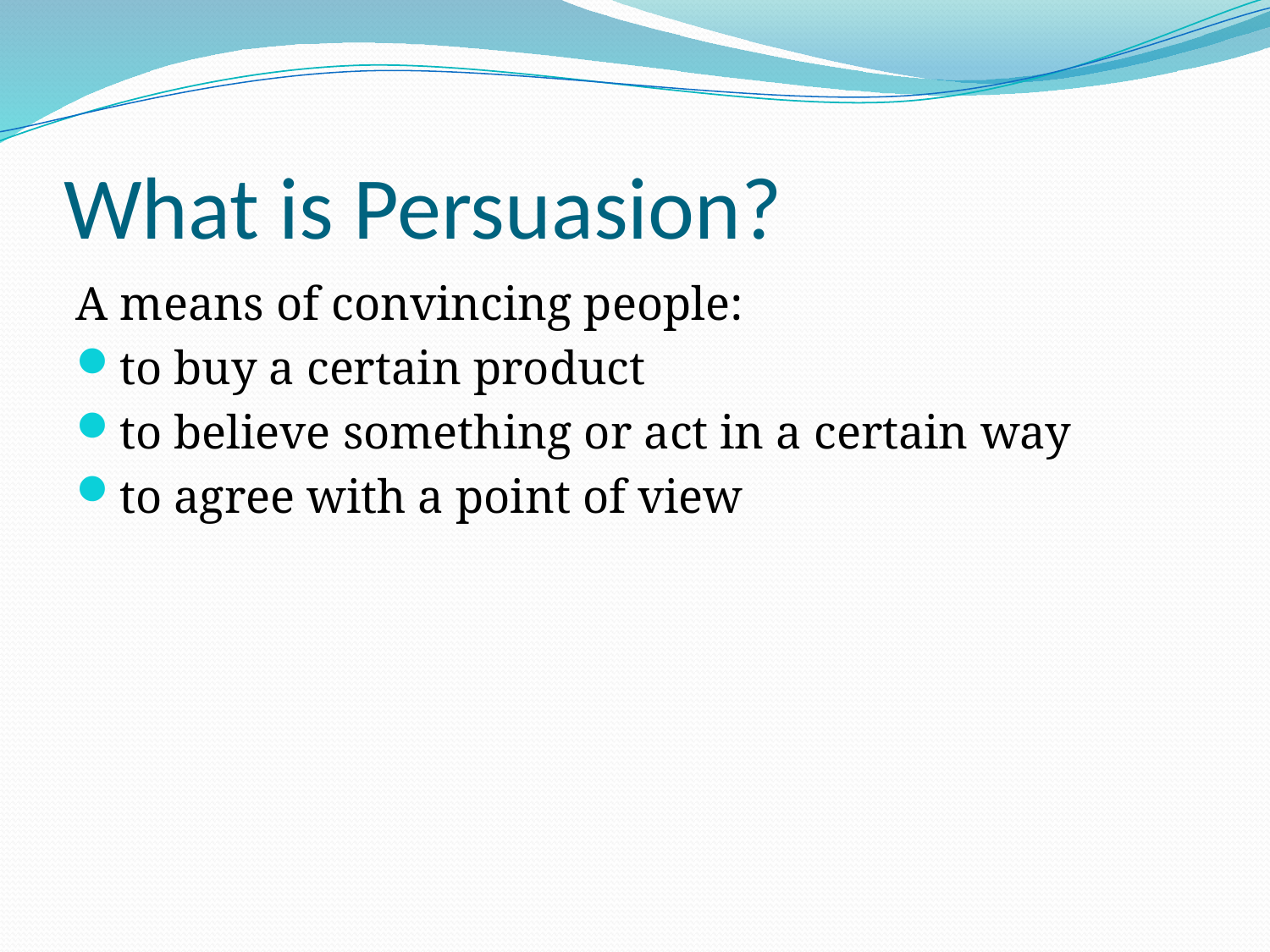

# What is Persuasion?
A means of convincing people:
to buy a certain product
to believe something or act in a certain way
to agree with a point of view